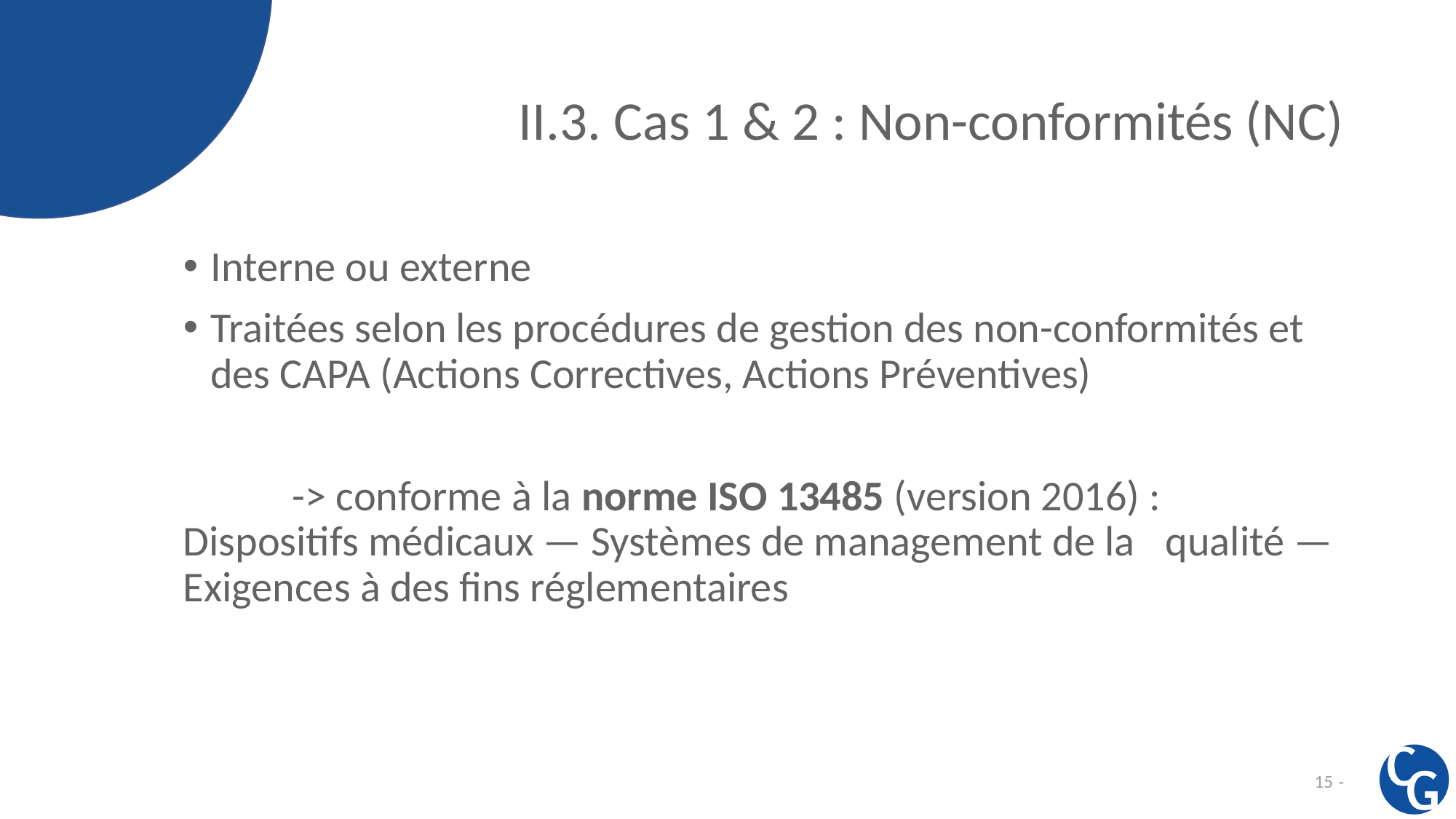

# II.3. Cas 1 & 2 : Non-conformités (NC)
Interne ou externe
Traitées selon les procédures de gestion des non-conformités et des CAPA (Actions Correctives, Actions Préventives)

	-> conforme à la norme ISO 13485 (version 2016) : 	Dispositifs médicaux — Systèmes de management de la 	qualité — Exigences à des fins réglementaires
15 -